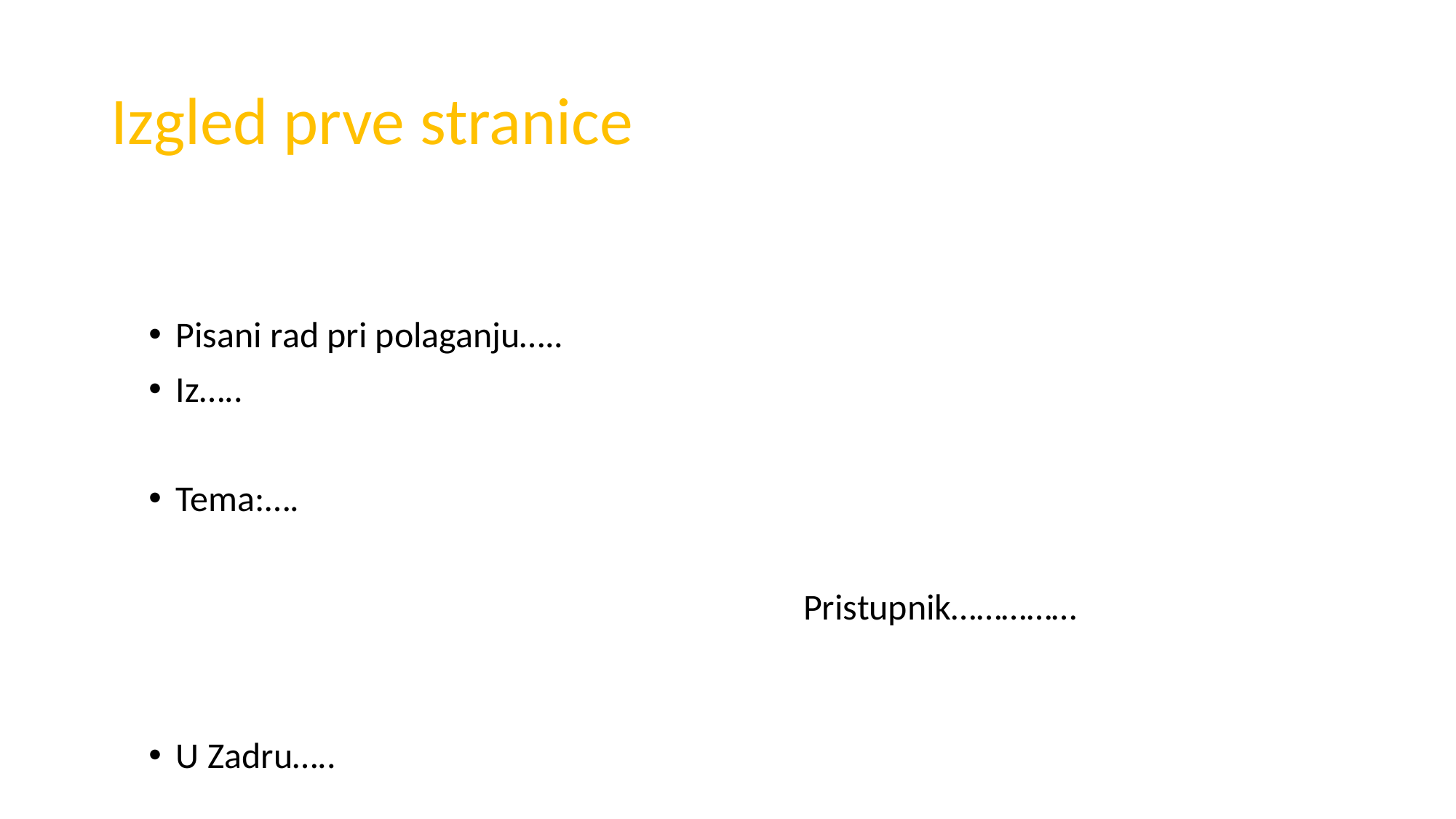

# Izgled prve stranice
Pisani rad pri polaganju…..
Iz…..

Tema:….

                                                                                Pristupnik……………

U Zadru…..